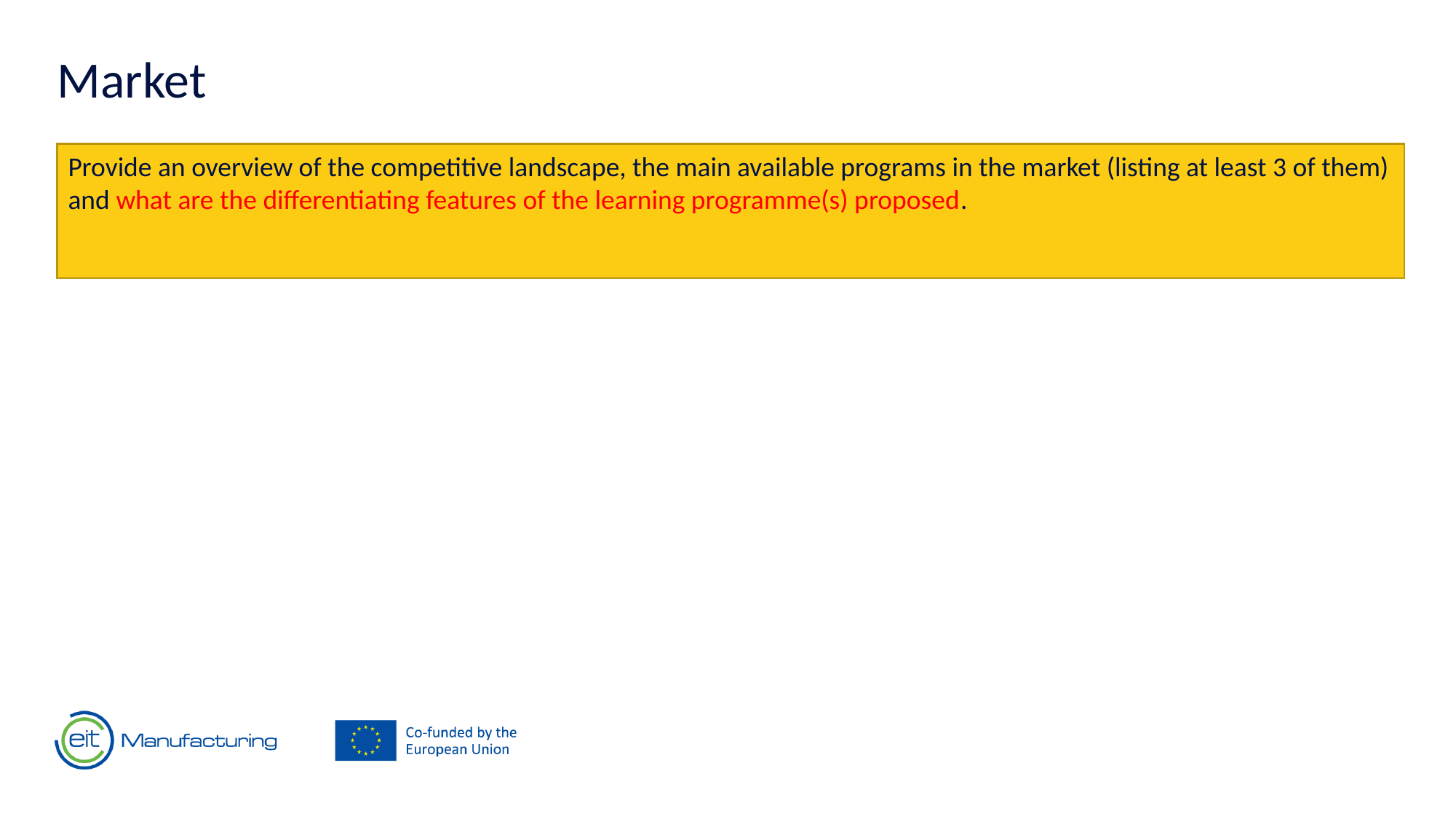

Market

Provide an overview of the competitive landscape, the main available programs in the market (listing at least 3 of them) and what are the differentiating features of the learning programme(s) proposed.